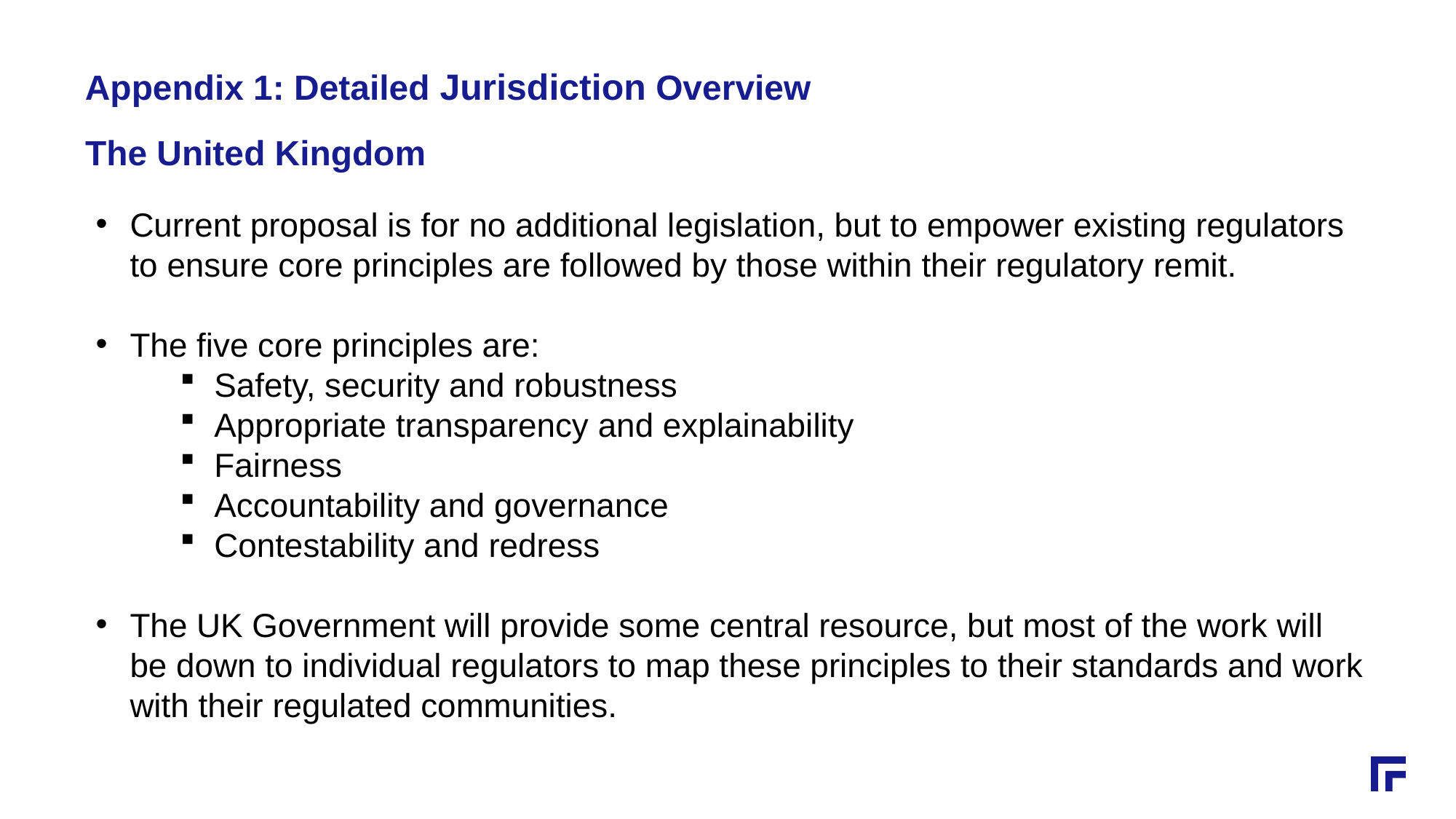

Appendix 1: Detailed Jurisdiction Overview
# The United Kingdom
Current proposal is for no additional legislation, but to empower existing regulators to ensure core principles are followed by those within their regulatory remit.

The five core principles are:
Safety, security and robustness
Appropriate transparency and explainability
Fairness
Accountability and governance
Contestability and redress

The UK Government will provide some central resource, but most of the work will be down to individual regulators to map these principles to their standards and work with their regulated communities.